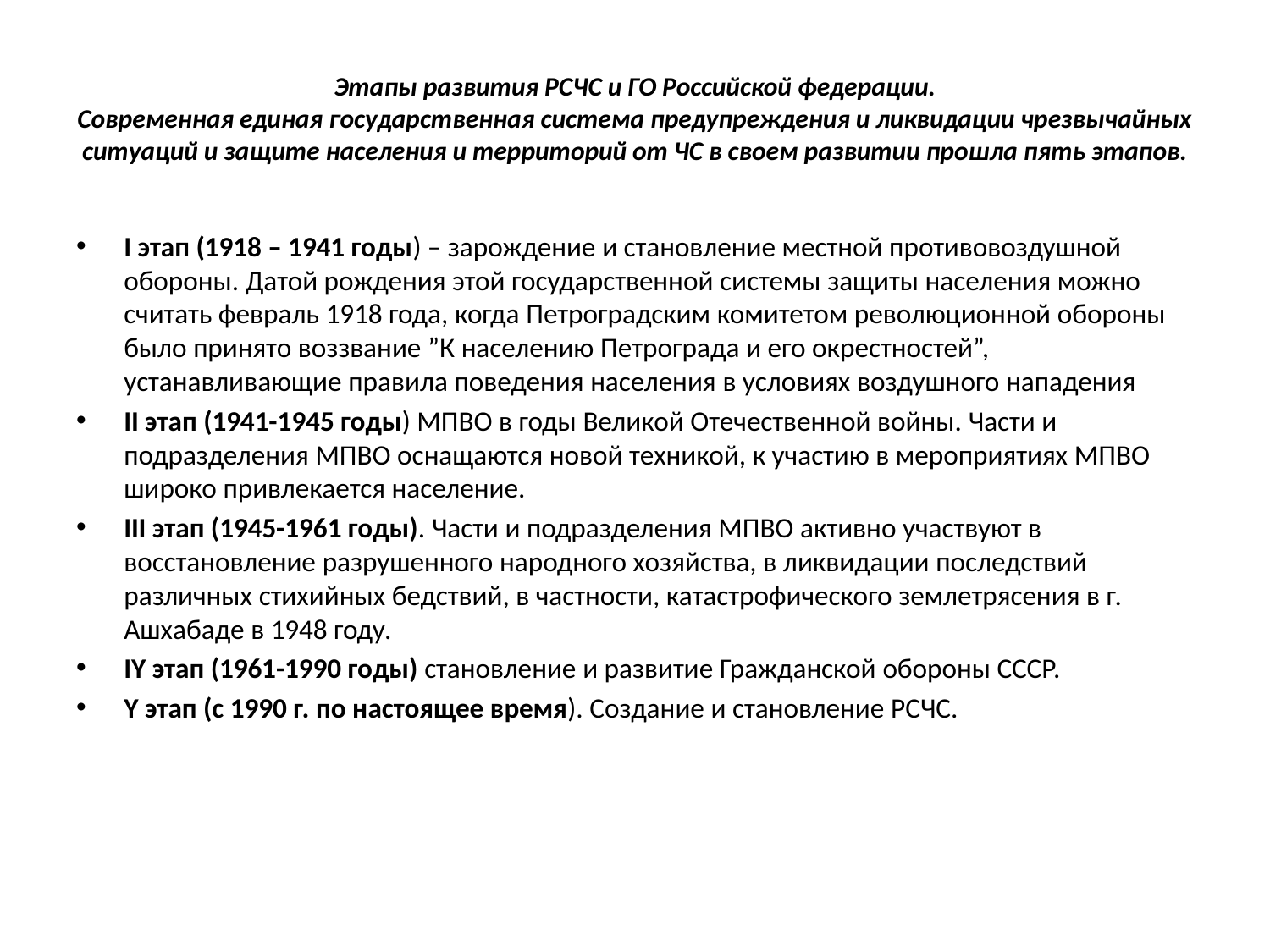

# Этапы развития РСЧС и ГО Российской федерации. Современная единая государственная система предупреждения и ликвидации чрезвычайных ситуаций и защите населения и территорий от ЧС в своем развитии прошла пять этапов.
I этап (1918 – 1941 годы) – зарождение и становление местной противовоздушной обороны. Датой рождения этой государственной системы защиты населения можно считать февраль 1918 года, когда Петроградским комитетом революционной обороны было принято воззвание ”К населению Петрограда и его окрестностей”, устанавливающие правила поведения населения в условиях воздушного нападения
II этап (1941-1945 годы) МПВО в годы Великой Отечественной войны. Части и подразделения МПВО оснащаются новой техникой, к участию в мероприятиях МПВО широко привлекается население.
III этап (1945-1961 годы). Части и подразделения МПВО активно участвуют в восстановление разрушенного народного хозяйства, в ликвидации последствий различных стихийных бедствий, в частности, катастрофического землетрясения в г. Ашхабаде в 1948 году.
IY этап (1961-1990 годы) становление и развитие Гражданской обороны СССР.
Y этап (с 1990 г. по настоящее время). Создание и становление РСЧС.